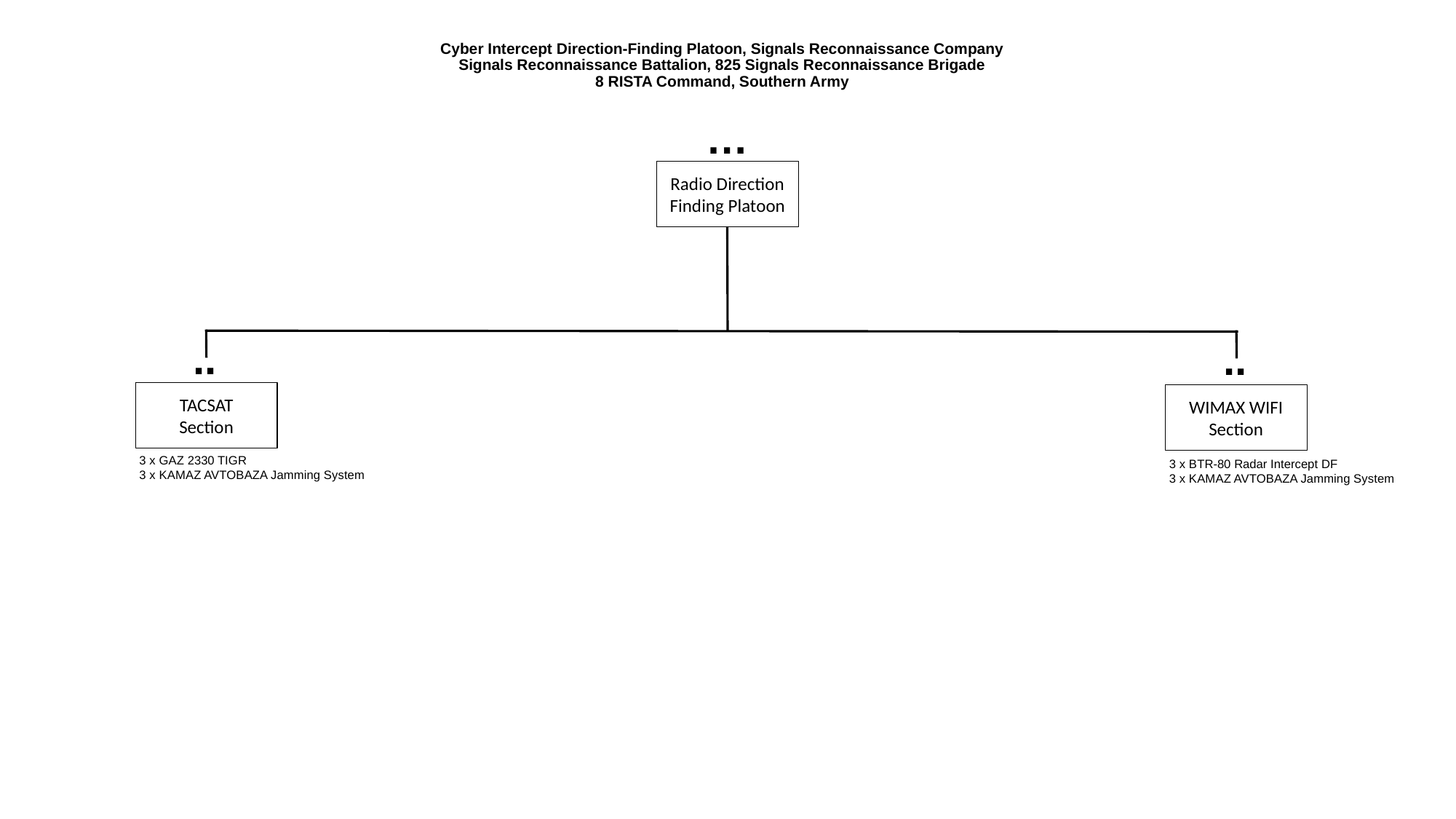

# Cyber Intercept Direction-Finding Platoon, Signals Reconnaissance Company Signals Reconnaissance Battalion, 825 Signals Reconnaissance Brigade 8 RISTA Command, Southern Army
…
Radio Direction
Finding Platoon
..
..
TACSAT
Section
WIMAX WIFI
Section
3 x GAZ 2330 TIGR
3 x KAMAZ AVTOBAZA Jamming System
3 x BTR-80 Radar Intercept DF
3 x KAMAZ AVTOBAZA Jamming System